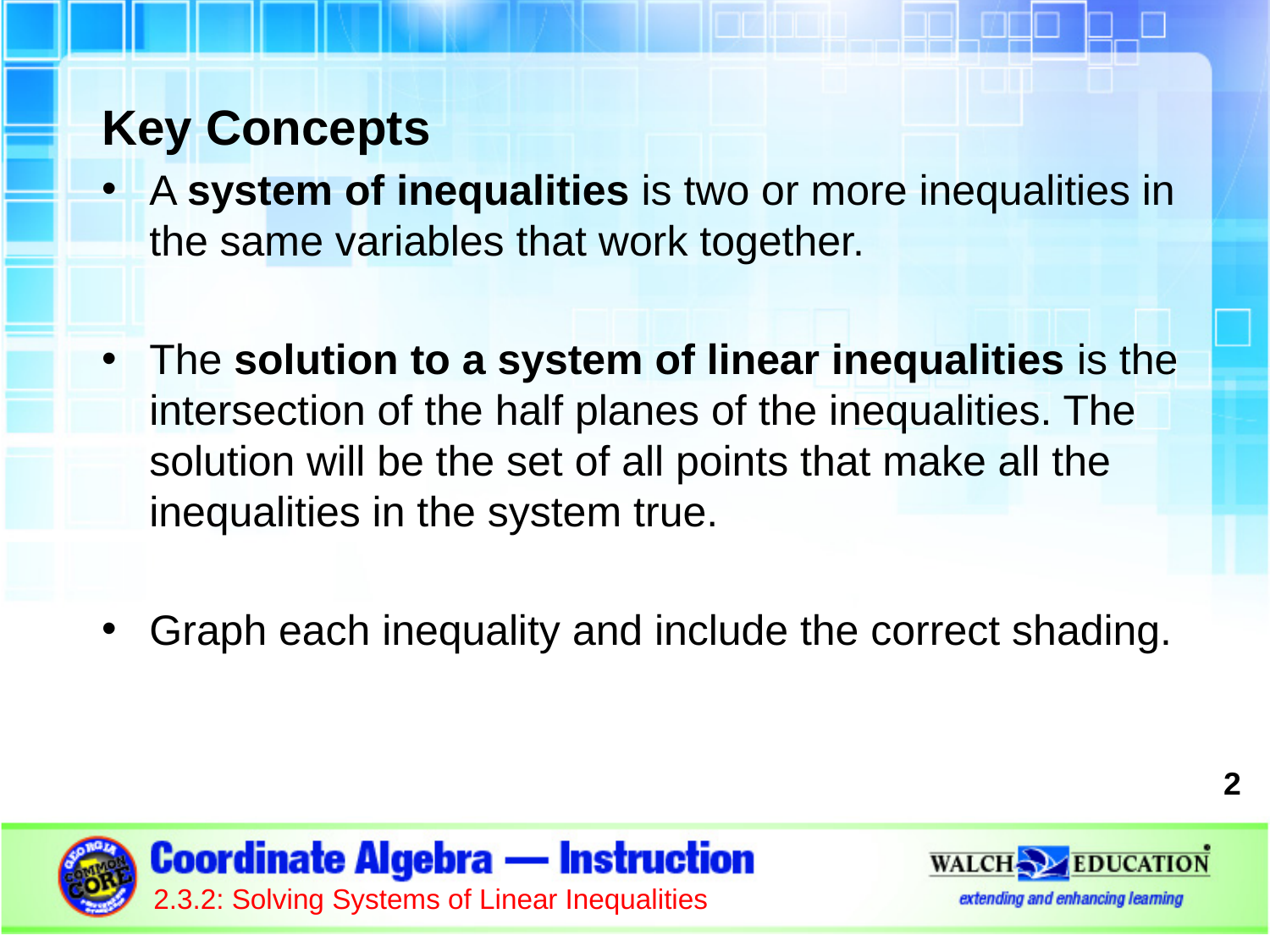

Key Concepts
A system of inequalities is two or more inequalities in the same variables that work together.

The solution to a system of linear inequalities is the intersection of the half planes of the inequalities. The solution will be the set of all points that make all the inequalities in the system true.

Graph each inequality and include the correct shading.
2
2.3.2: Solving Systems of Linear Inequalities